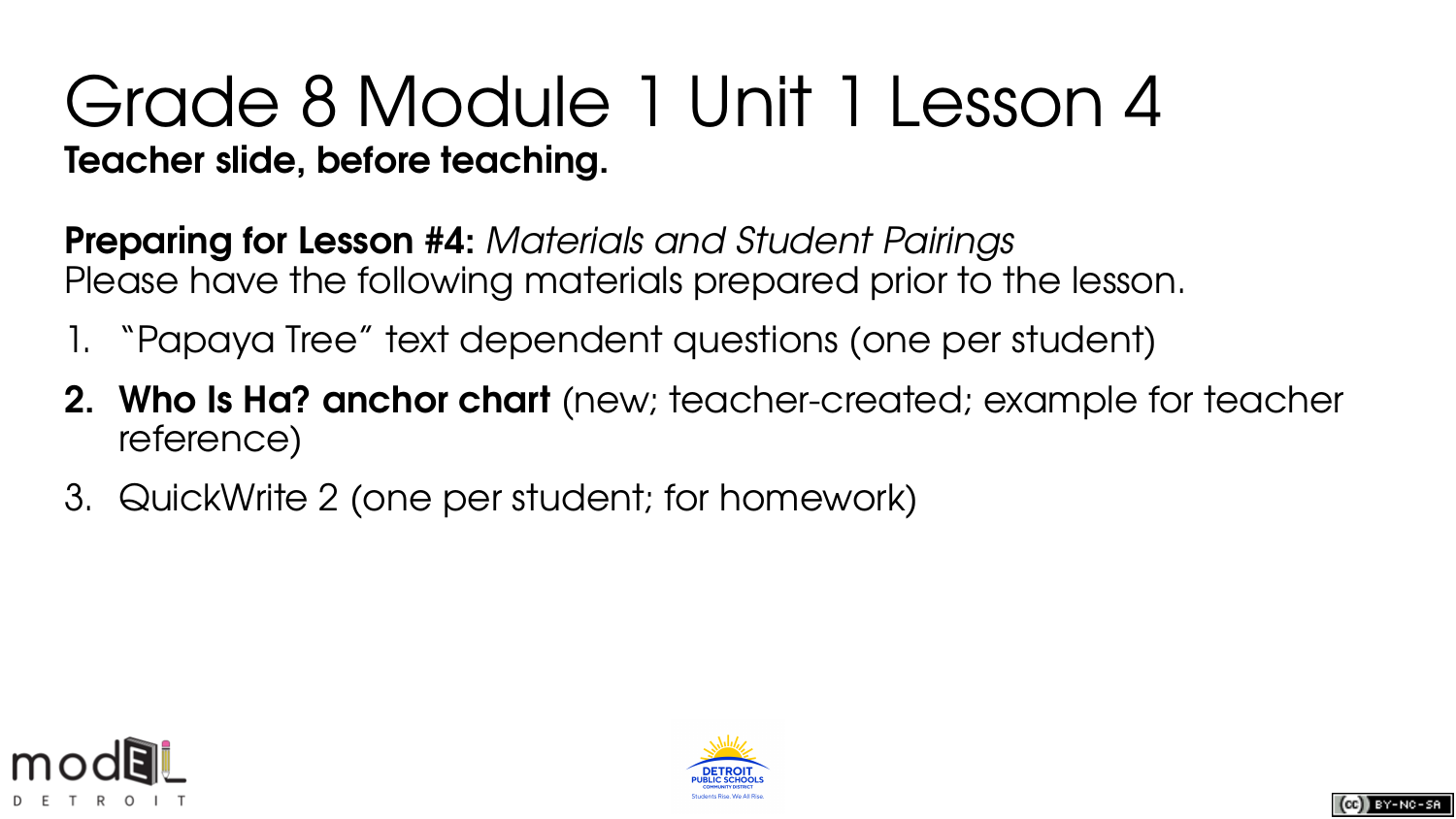

# Grade 8 Module 1 Unit 1 Lesson 4 Teacher slide, before teaching.
Preparing for Lesson #4: Materials and Student Pairings
Please have the following materials prepared prior to the lesson.
“Papaya Tree” text dependent questions (one per student)
Who Is Ha? anchor chart (new; teacher-created; example for teacher reference)
QuickWrite 2 (one per student; for homework)